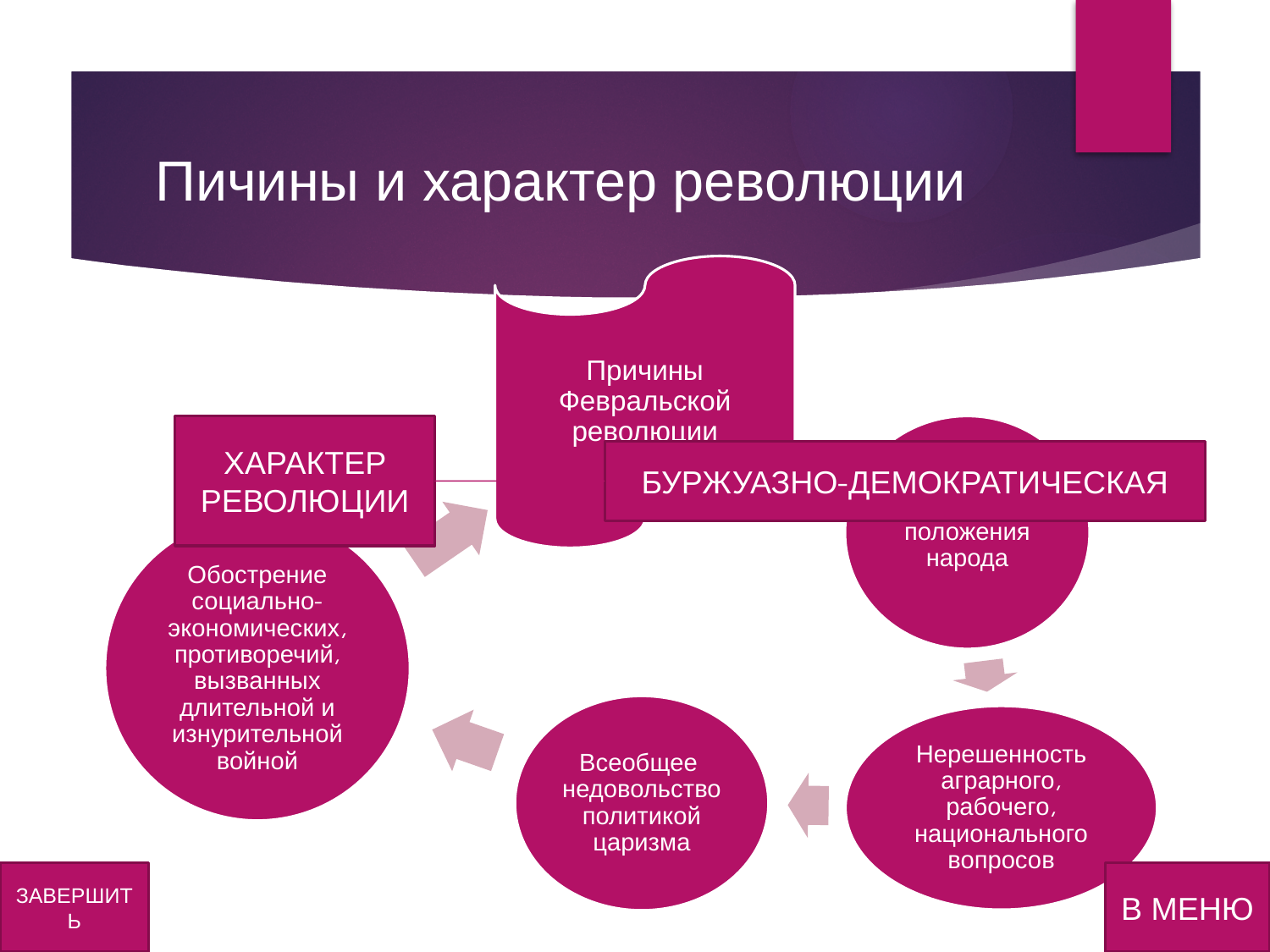

# Пичины и характер революции
Причины Февральской революции

Ухудшение положения народа

Нерешенность аграрного, рабочего, национального вопросов

Всеобщее  недовольство политикой царизма

Обострение социально-экономических, противоречий, вызванных длительной и изнурительной войной

ХАРАКТЕР РЕВОЛЮЦИИ
БУРЖУАЗНО-ДЕМОКРАТИЧЕСКАЯ
ЗАВЕРШИТЬ
В МЕНЮ